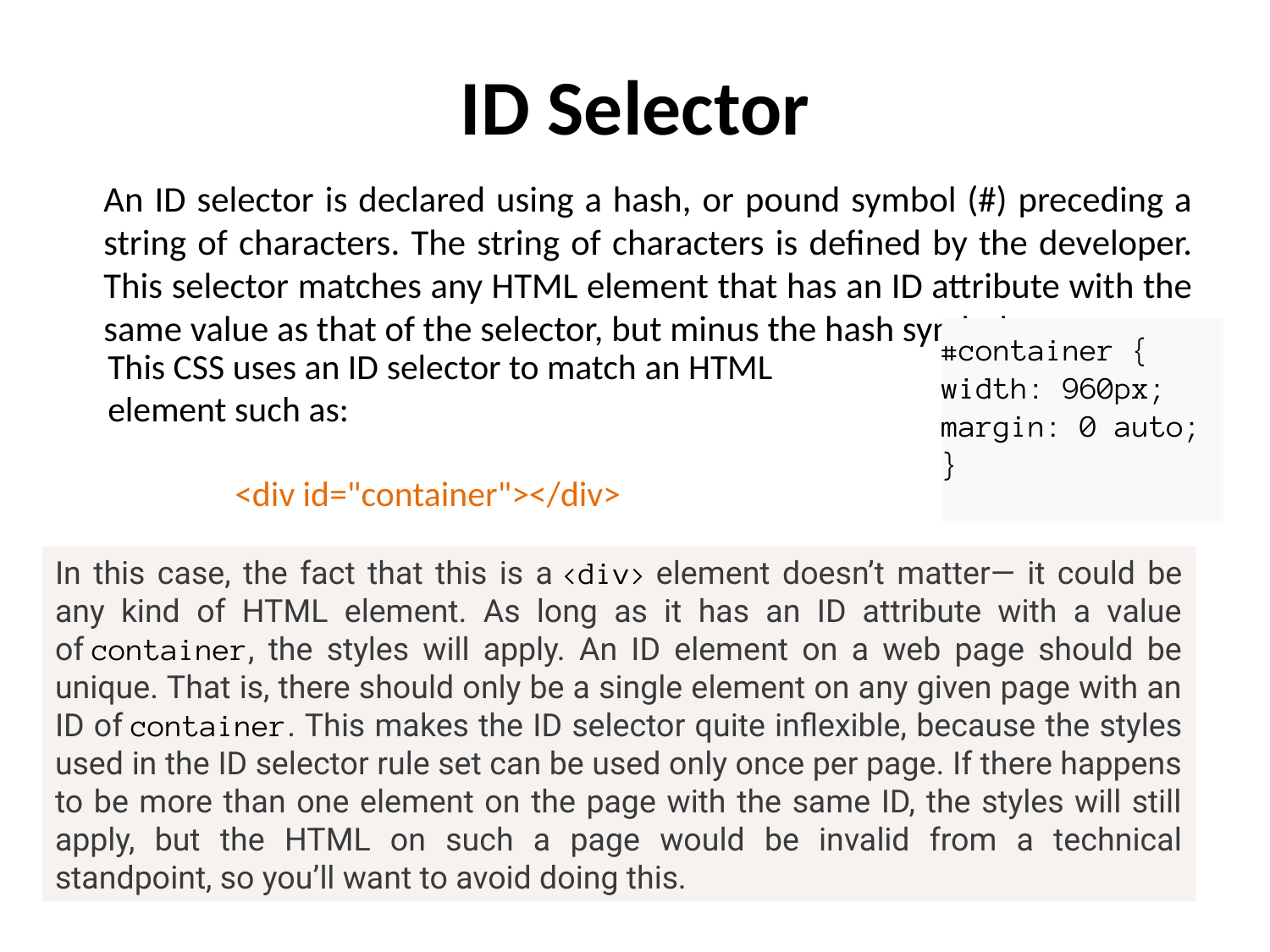

# ID Selector
	An ID selector is declared using a hash, or pound symbol (#) preceding a string of characters. The string of characters is defined by the developer. This selector matches any HTML element that has an ID attribute with the same value as that of the selector, but minus the hash symbol.
#container {
width: 960px;
margin: 0 auto;
}
This CSS uses an ID selector to match an HTML element such as:

	<div id="container"></div>
In this case, the fact that this is a <div> element doesn’t matter— it could be any kind of HTML element. As long as it has an ID attribute with a value of container, the styles will apply. An ID element on a web page should be unique. That is, there should only be a single element on any given page with an ID of container. This makes the ID selector quite inflexible, because the styles used in the ID selector rule set can be used only once per page. If there happens to be more than one element on the page with the same ID, the styles will still apply, but the HTML on such a page would be invalid from a technical standpoint, so you’ll want to avoid doing this.